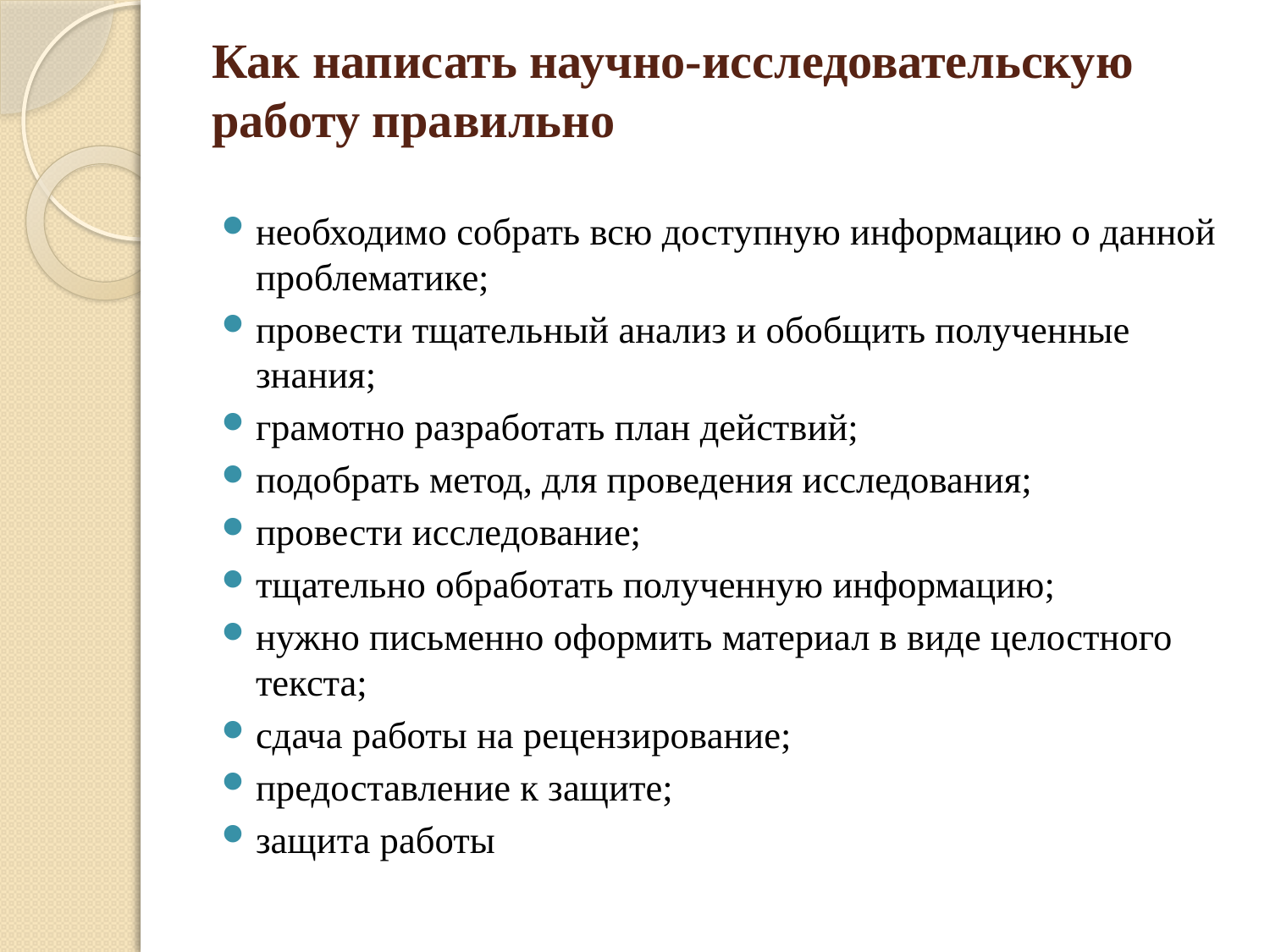

# Как написать научно-исследовательскую работу правильно
необходимо собрать всю доступную информацию о данной проблематике;
провести тщательный анализ и обобщить полученные знания;
грамотно разработать план действий;
подобрать метод, для проведения исследования;
провести исследование;
тщательно обработать полученную информацию;
нужно письменно оформить материал в виде целостного текста;
сдача работы на рецензирование;
предоставление к защите;
защита работы